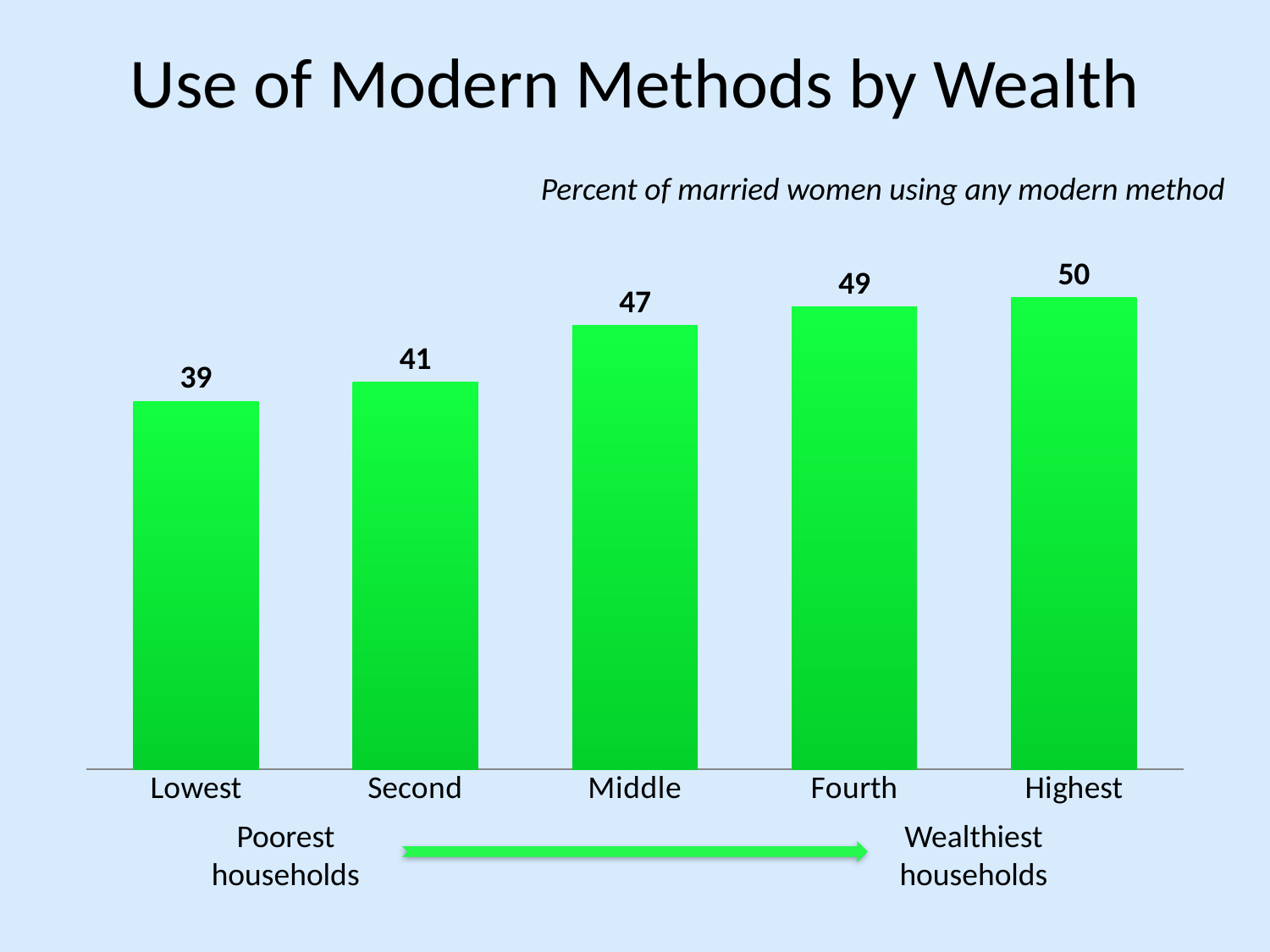

# Use of Modern Methods by Wealth
Percent of married women using any modern method

### Chart

| Category | Series 1 |
|---|---|
| Lowest | 39.0 |
| Second | 41.0 |
| Middle | 47.0 |
| Fourth | 49.0 |
| Highest | 50.0 |
Poorest households
Wealthiest households